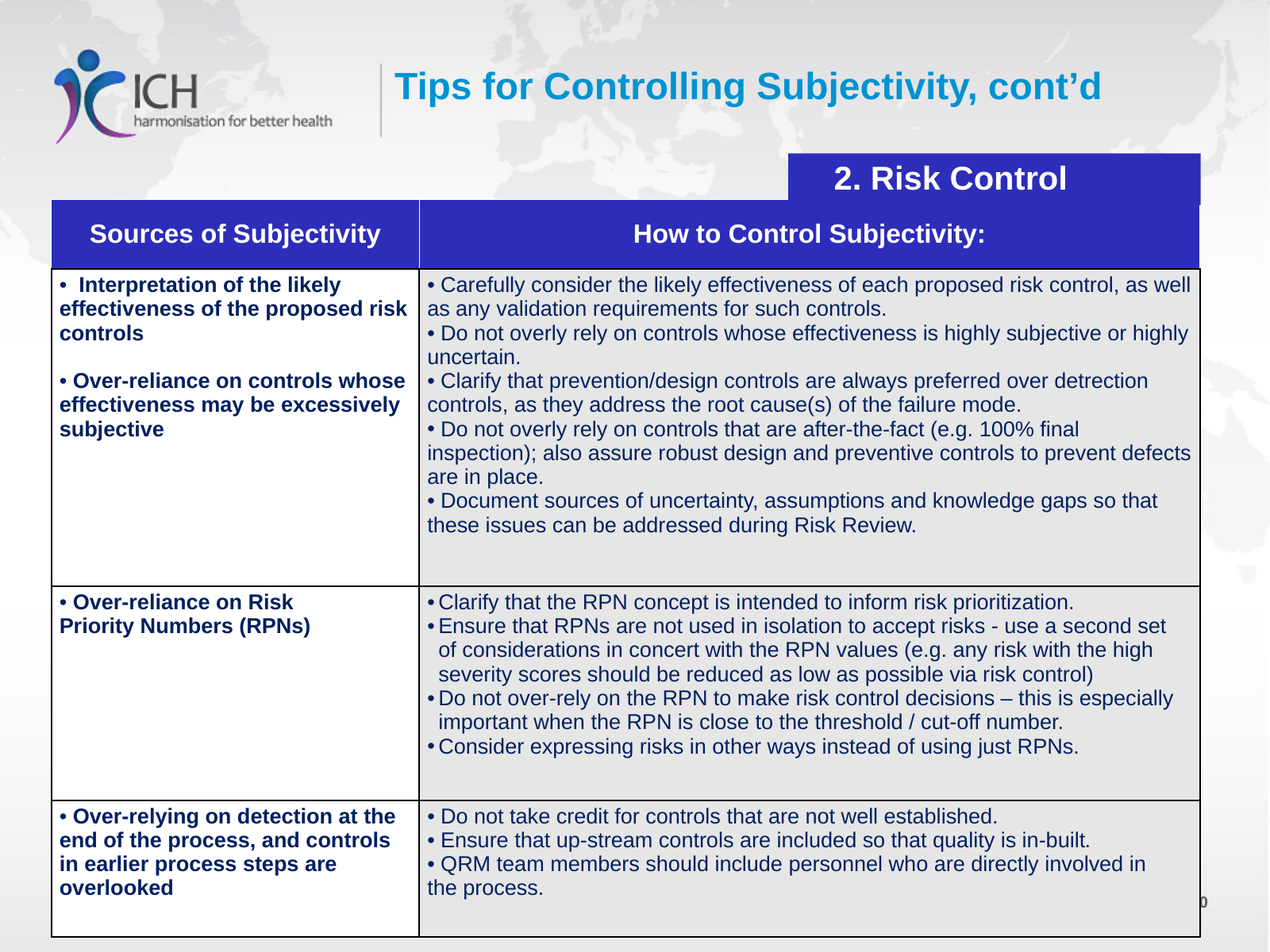

# Tips for Controlling Subjectivity, cont’d
     2. Risk Control
| Sources of Subjectivity | How to Control Subjectivity:​ |
| --- | --- |
| Interpretation of the likely effectiveness of the proposed risk controls  Over-reliance on controls whose effectiveness may be excessively subjective | Carefully consider the likely effectiveness of each proposed risk control, as well as any validation requirements for such controls. Do not overly rely on controls whose effectiveness is highly subjective or highly uncertain. Clarify that prevention/design controls are always preferred over detrection controls, as they address the root cause(s) of the failure mode. Do not overly rely on controls that are after-the-fact (e.g. 100% final inspection); also assure robust design and preventive controls to prevent defects are in place. Document sources of uncertainty, assumptions and knowledge gaps so that these issues can be addressed during Risk Review. |
| Over-reliance on Risk Priority Numbers (RPNs) | Clarify that the RPN concept is intended to inform risk prioritization. Ensure that RPNs are not used in isolation to accept risks - use a second set of considerations in concert with the RPN values (e.g. any risk with the high severity scores should be reduced as low as possible via risk control) Do not over-rely on the RPN to make risk control decisions – this is especially important when the RPN is close to the threshold / cut-off number. Consider expressing risks in other ways instead of using just RPNs. |
| Over-relying on detection at the end of the process, and controls in earlier process steps are overlooked | Do not take credit for controls that are not well established.  Ensure that up-stream controls are included so that quality is in-built​. QRM team members should include personnel who are directly involved in the process. |

20